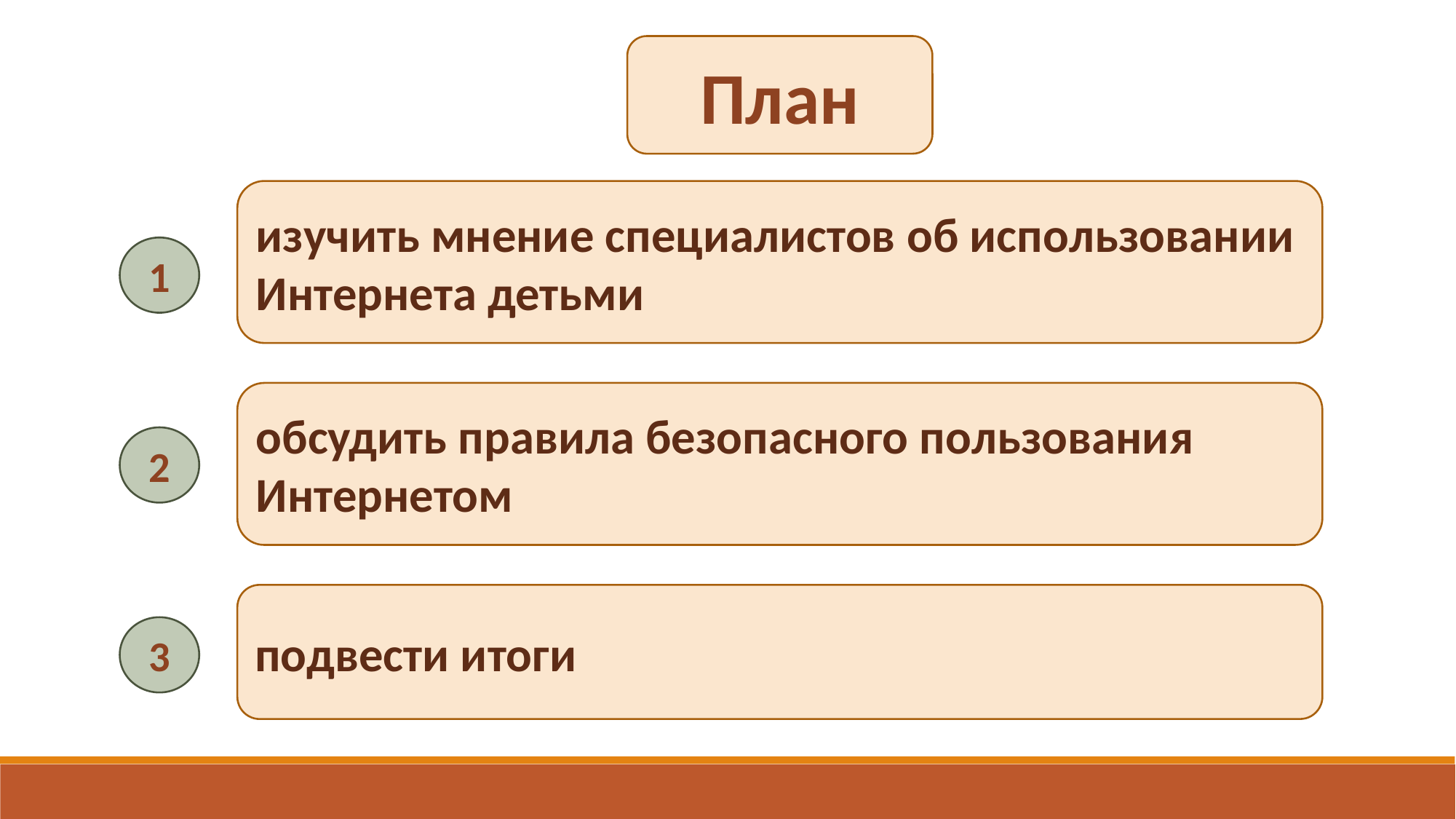

План
изучить мнение специалистов об использовании Интернета детьми
1
обсудить правила безопасного пользования Интернетом
2
подвести итоги
3